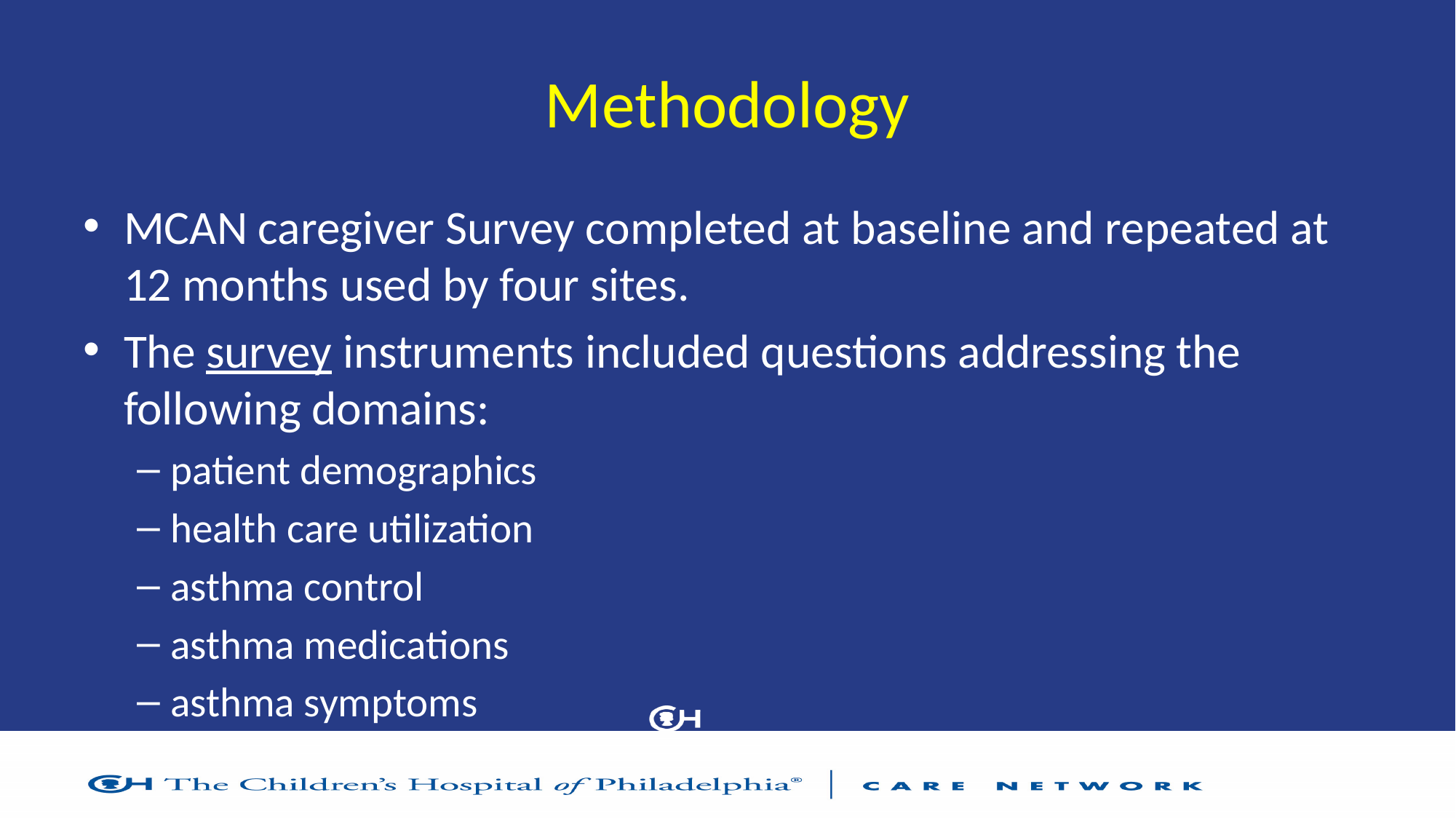

# Methodology
MCAN caregiver Survey completed at baseline and repeated at 12 months used by four sites.
The survey instruments included questions addressing the following domains:
patient demographics
health care utilization
asthma control
asthma medications
asthma symptoms